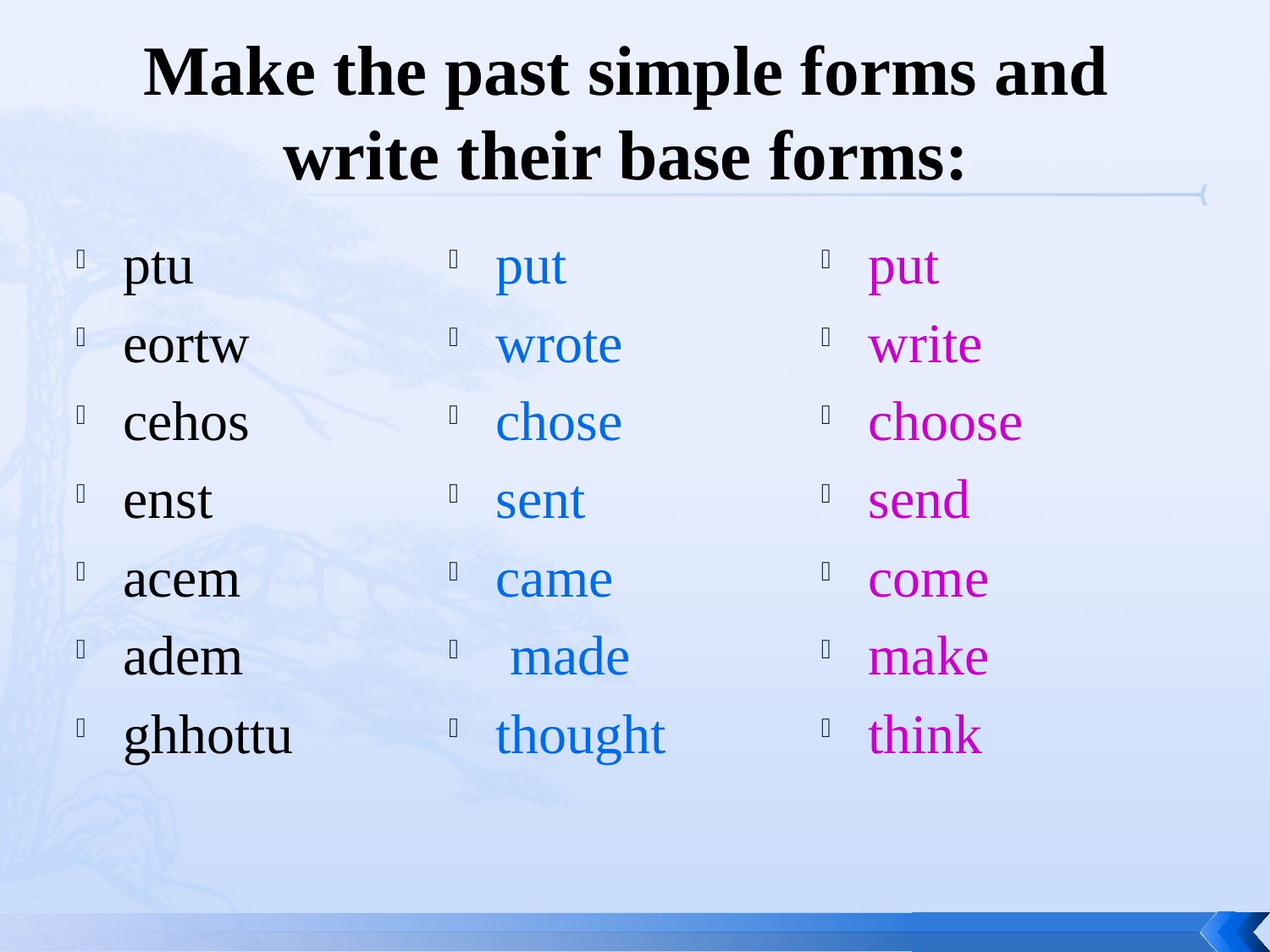

# Make the past simple forms and write their base forms:
ptu
eortw
cehos
enst
acem
adem
ghhottu

put
wrote
chose
sent
came
 made
thought

put
write
choose
send
come
make
think